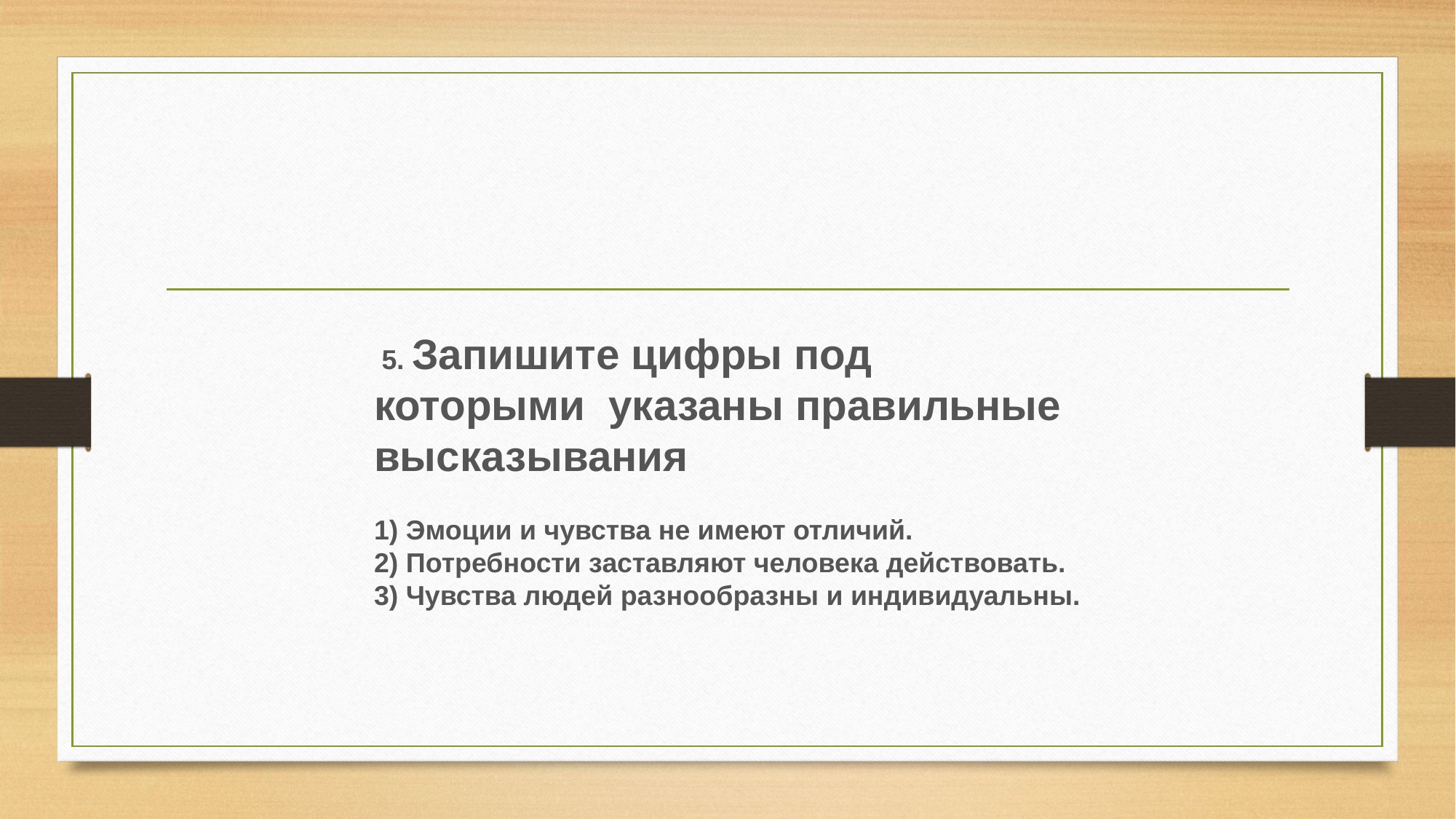

#

 5. Запишите цифры под которыми  указаны правильные высказывания

1) Эмоции и чувства не имеют отличий.
2) Потребности заставляют человека действовать.
3) Чувства людей разнообразны и индивидуальны.